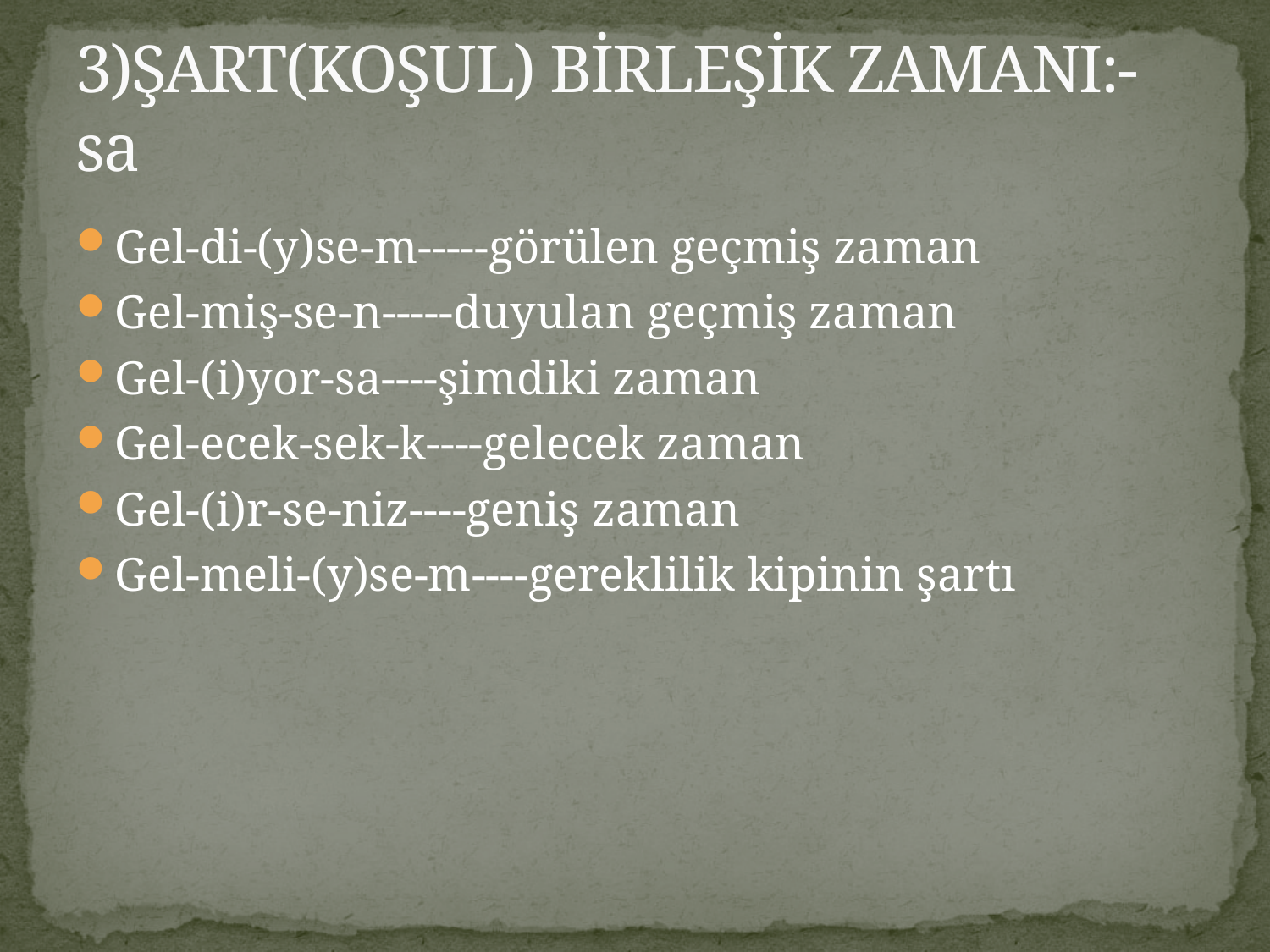

# 3)ŞART(KOŞUL) BİRLEŞİK ZAMANI:-sa
Gel-di-(y)se-m-----görülen geçmiş zaman
Gel-miş-se-n-----duyulan geçmiş zaman
Gel-(i)yor-sa----şimdiki zaman
Gel-ecek-sek-k----gelecek zaman
Gel-(i)r-se-niz----geniş zaman
Gel-meli-(y)se-m----gereklilik kipinin şartı